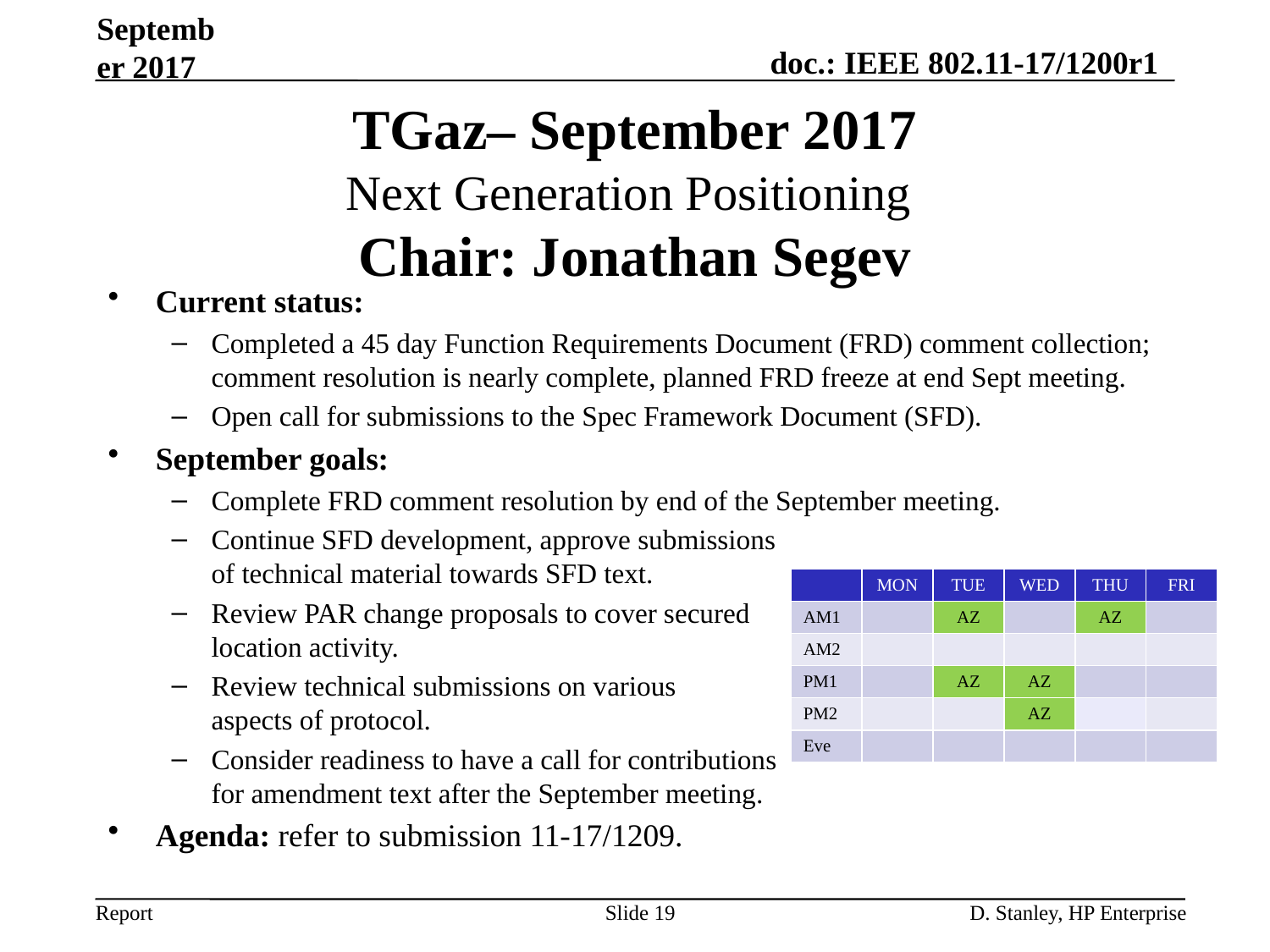

September 2017
# TGaz– September 2017 Next Generation Positioning Chair: Jonathan Segev
Current status:
Completed a 45 day Function Requirements Document (FRD) comment collection; comment resolution is nearly complete, planned FRD freeze at end Sept meeting.
Open call for submissions to the Spec Framework Document (SFD).
September goals:
Complete FRD comment resolution by end of the September meeting.
Continue SFD development, approve submissions
of technical material towards SFD text.
Review PAR change proposals to cover secured
location activity.
Review technical submissions on various
aspects of protocol.
Consider readiness to have a call for contributions
for amendment text after the September meeting.
Agenda: refer to submission 11-17/1209.

|  | MON | TUE | WED | THU | FRI |
| --- | --- | --- | --- | --- | --- |
| AM1 |  | AZ |  | AZ |  |
| AM2 |  |  |  |  |  |
| PM1 |  | AZ | AZ |  |  |
| PM2 |  |  | AZ |  |  |
| Eve |  |  |  |  |  |
Slide 19
D. Stanley, HP Enterprise